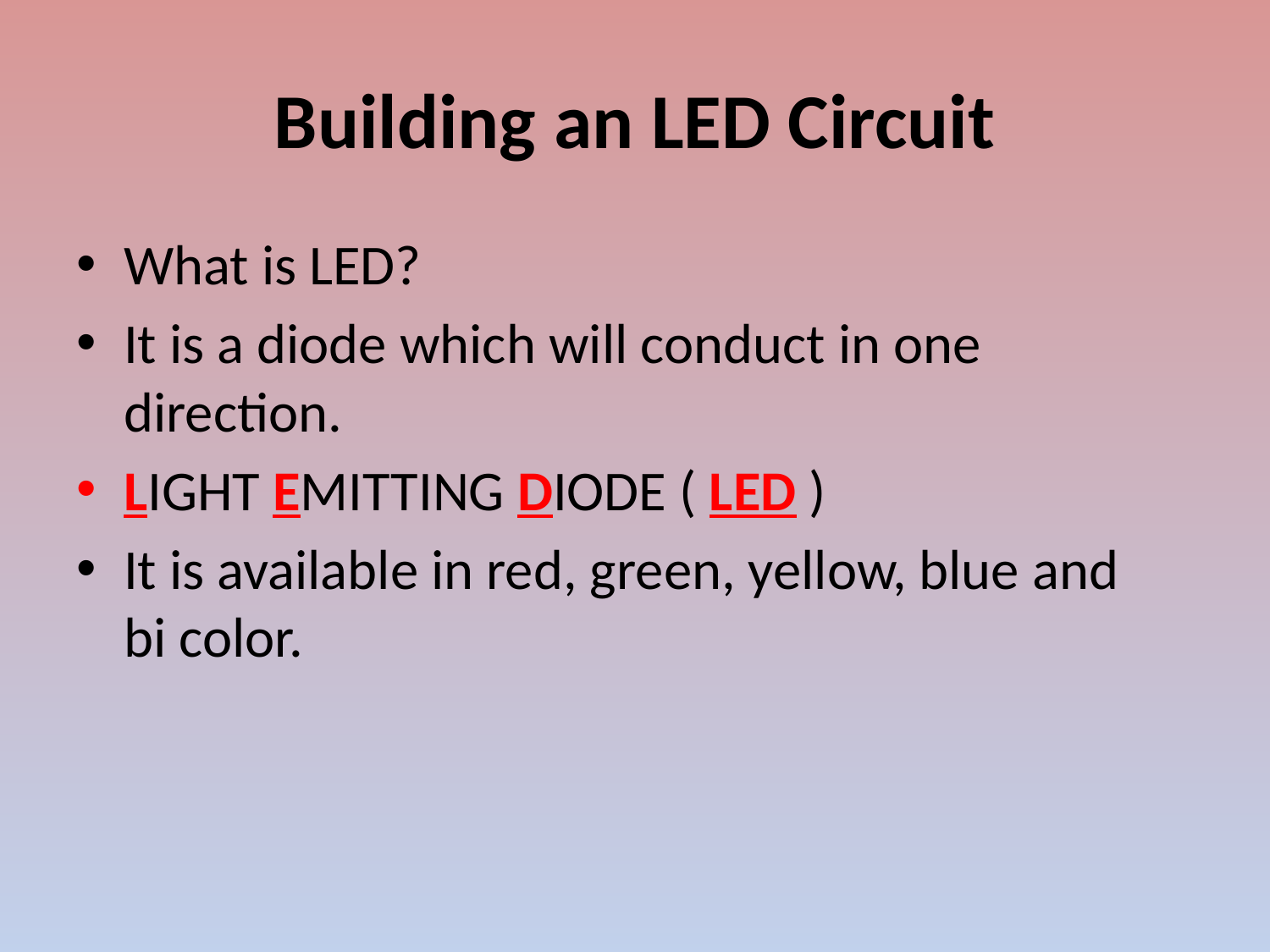

# Building an LED Circuit
What is LED?
It is a diode which will conduct in one direction.
LIGHT EMITTING DIODE ( LED )
It is available in red, green, yellow, blue and   bi color.